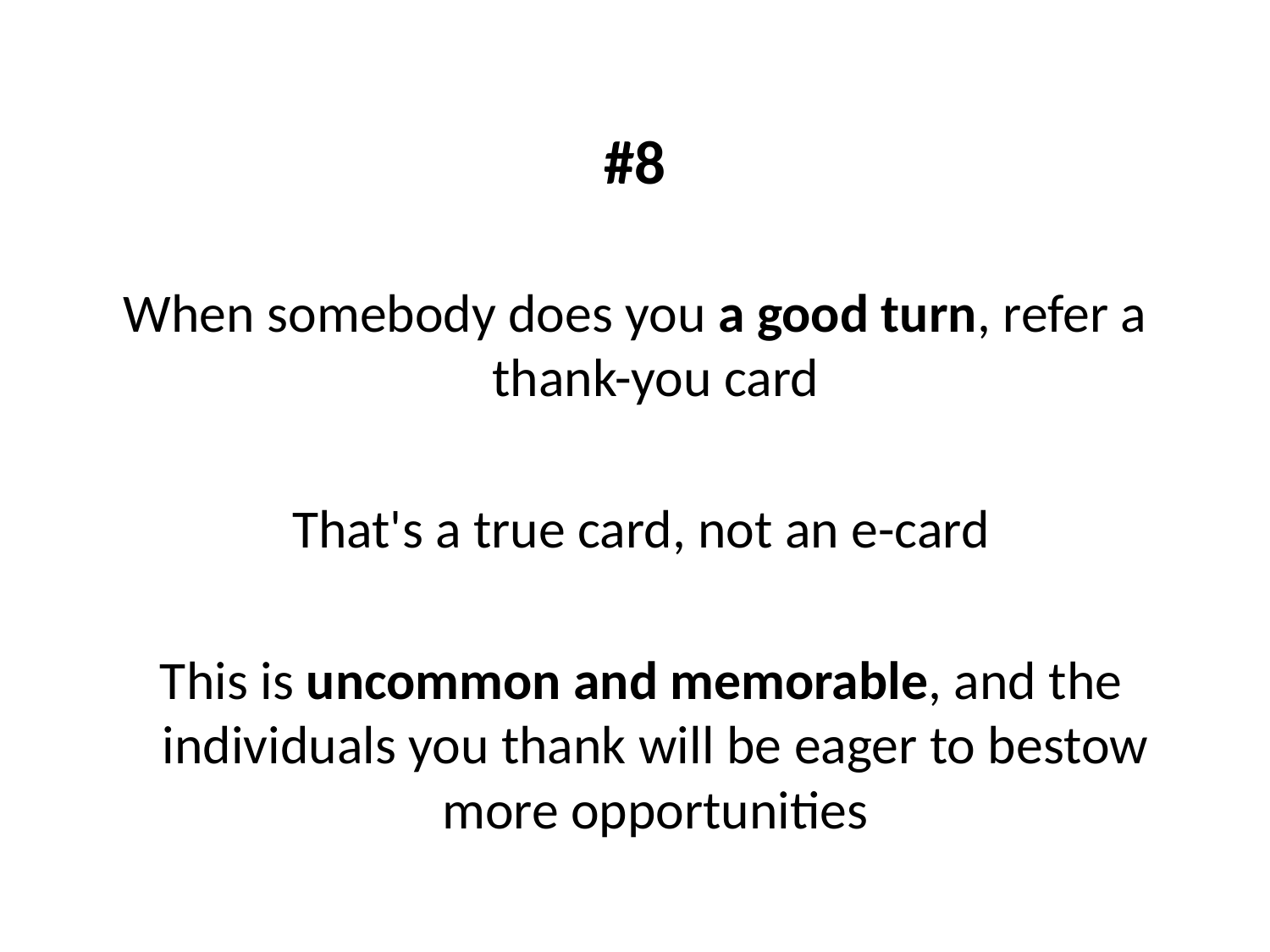

#8

When somebody does you a good turn, refer a thank-you card

 That's a true card, not an e-card

 This is uncommon and memorable, and the individuals you thank will be eager to bestow more opportunities